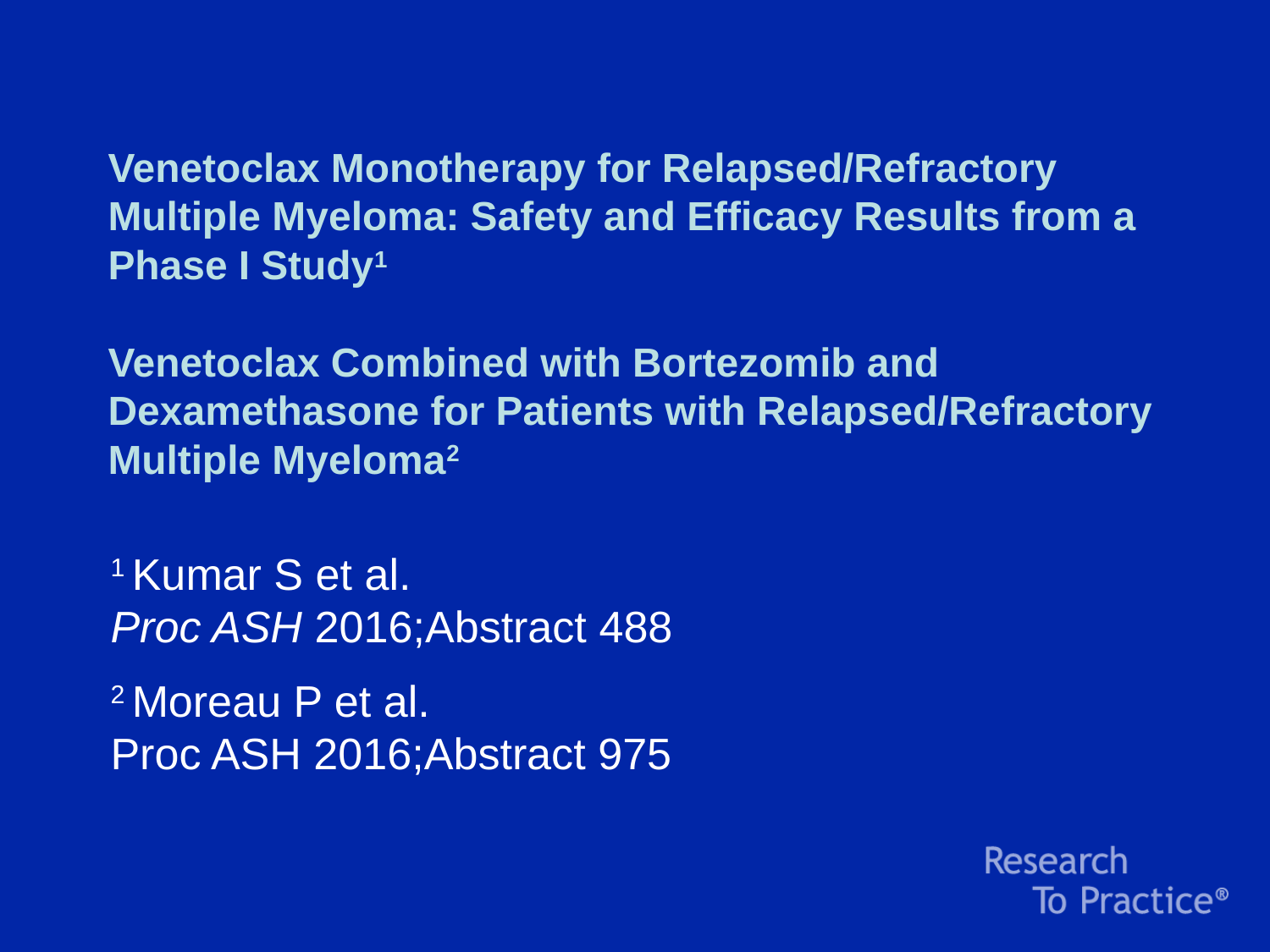

# Venetoclax Monotherapy for Relapsed/Refractory Multiple Myeloma: Safety and Efficacy Results from a Phase I Study1 Venetoclax Combined with Bortezomib and Dexamethasone for Patients with Relapsed/Refractory Multiple Myeloma2
1 Kumar S et al.
Proc ASH 2016;Abstract 488
2 Moreau P et al.
Proc ASH 2016;Abstract 975